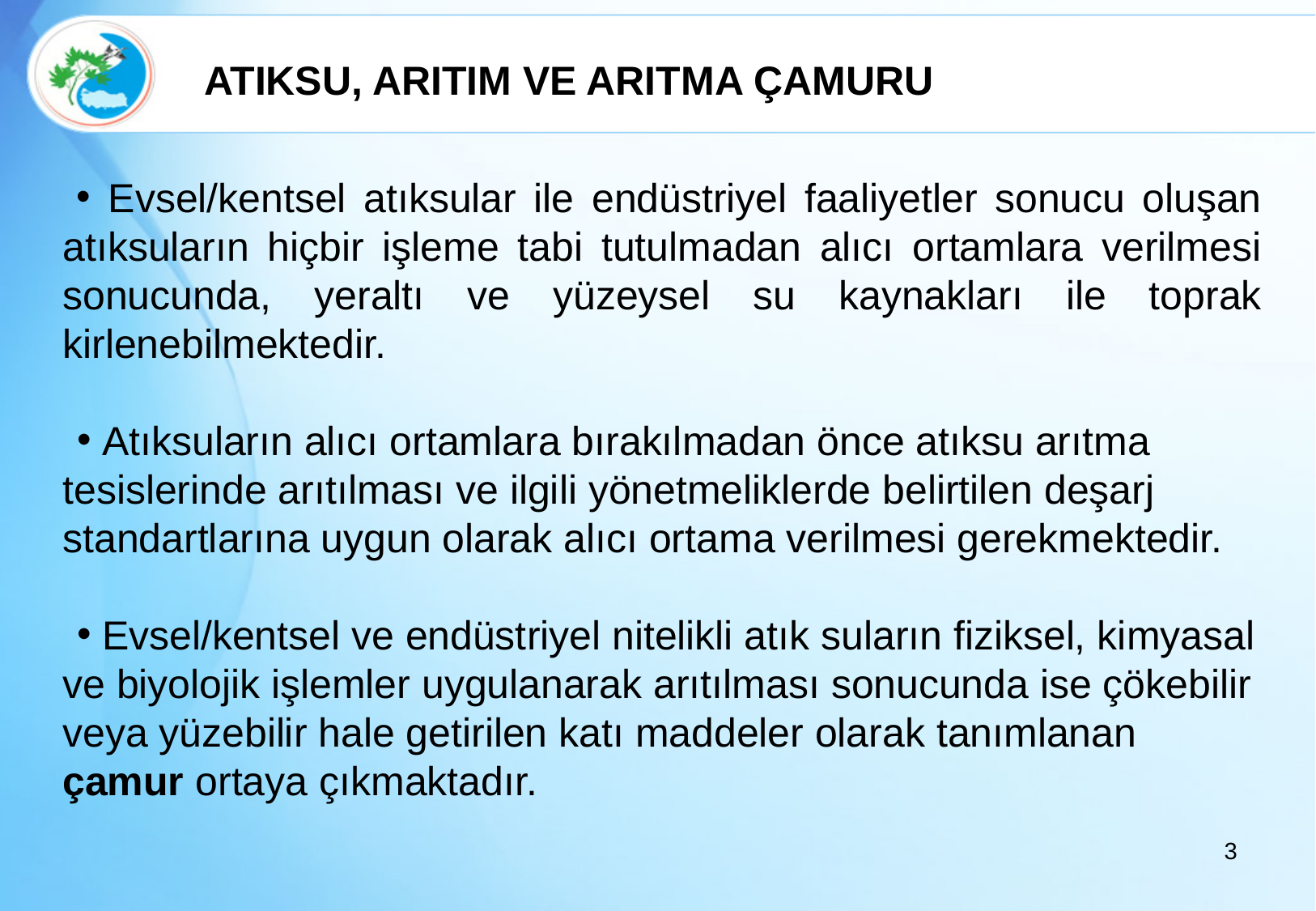

ATIKSU, ARITIM VE ARITMA ÇAMURU
 Evsel/kentsel atıksular ile endüstriyel faaliyetler sonucu oluşan atıksuların hiçbir işleme tabi tutulmadan alıcı ortamlara verilmesi sonucunda, yeraltı ve yüzeysel su kaynakları ile toprak kirlenebilmektedir.

 Atıksuların alıcı ortamlara bırakılmadan önce atıksu arıtma tesislerinde arıtılması ve ilgili yönetmeliklerde belirtilen deşarj standartlarına uygun olarak alıcı ortama verilmesi gerekmektedir.

 Evsel/kentsel ve endüstriyel nitelikli atık suların fiziksel, kimyasal ve biyolojik işlemler uygulanarak arıtılması sonucunda ise çökebilir veya yüzebilir hale getirilen katı maddeler olarak tanımlanan çamur ortaya çıkmaktadır.
3